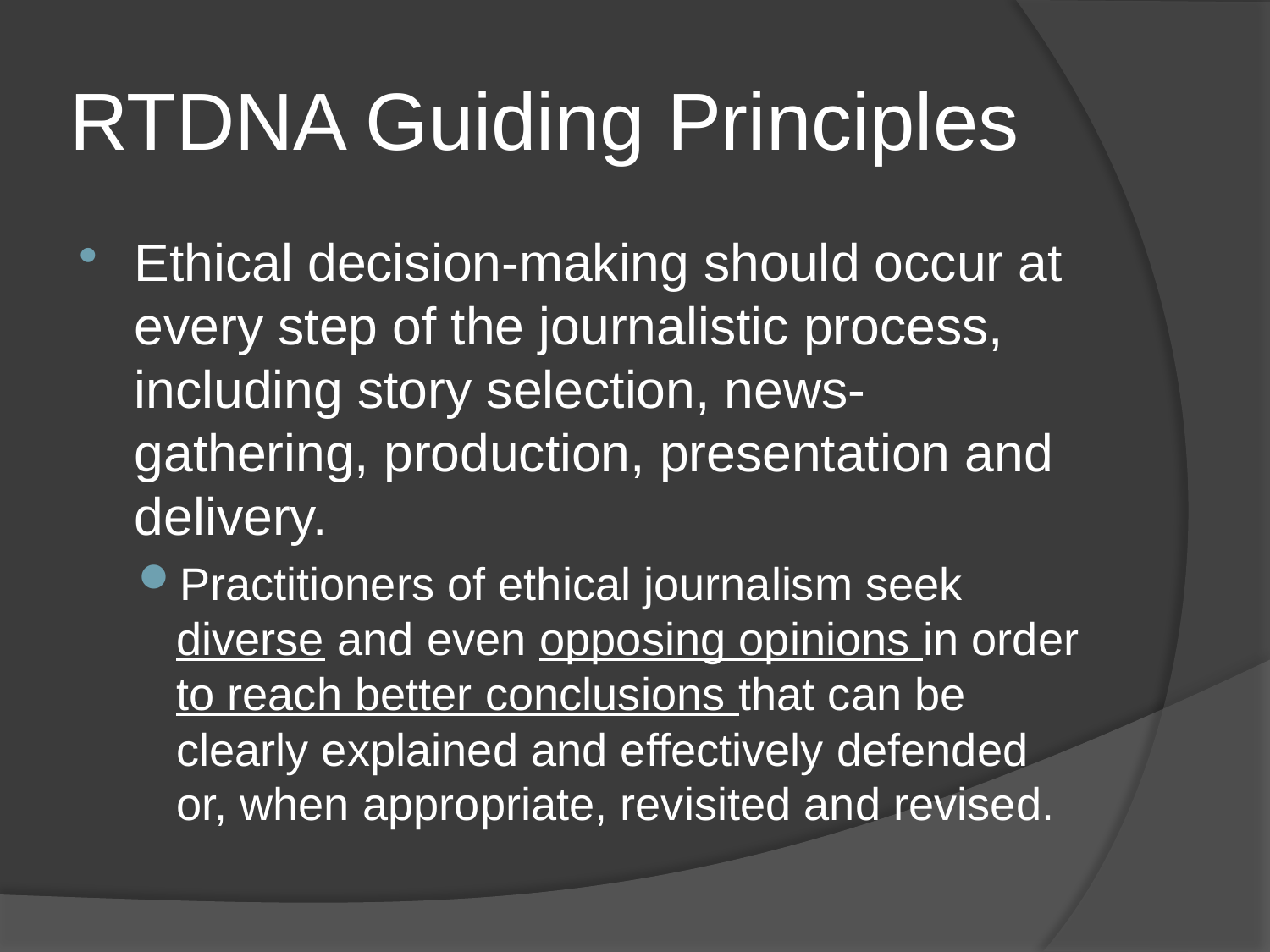

# RTDNA Guiding Principles
Ethical decision-making should occur at every step of the journalistic process, including story selection, news-gathering, production, presentation and delivery.
Practitioners of ethical journalism seek diverse and even opposing opinions in order to reach better conclusions that can be clearly explained and effectively defended or, when appropriate, revisited and revised.